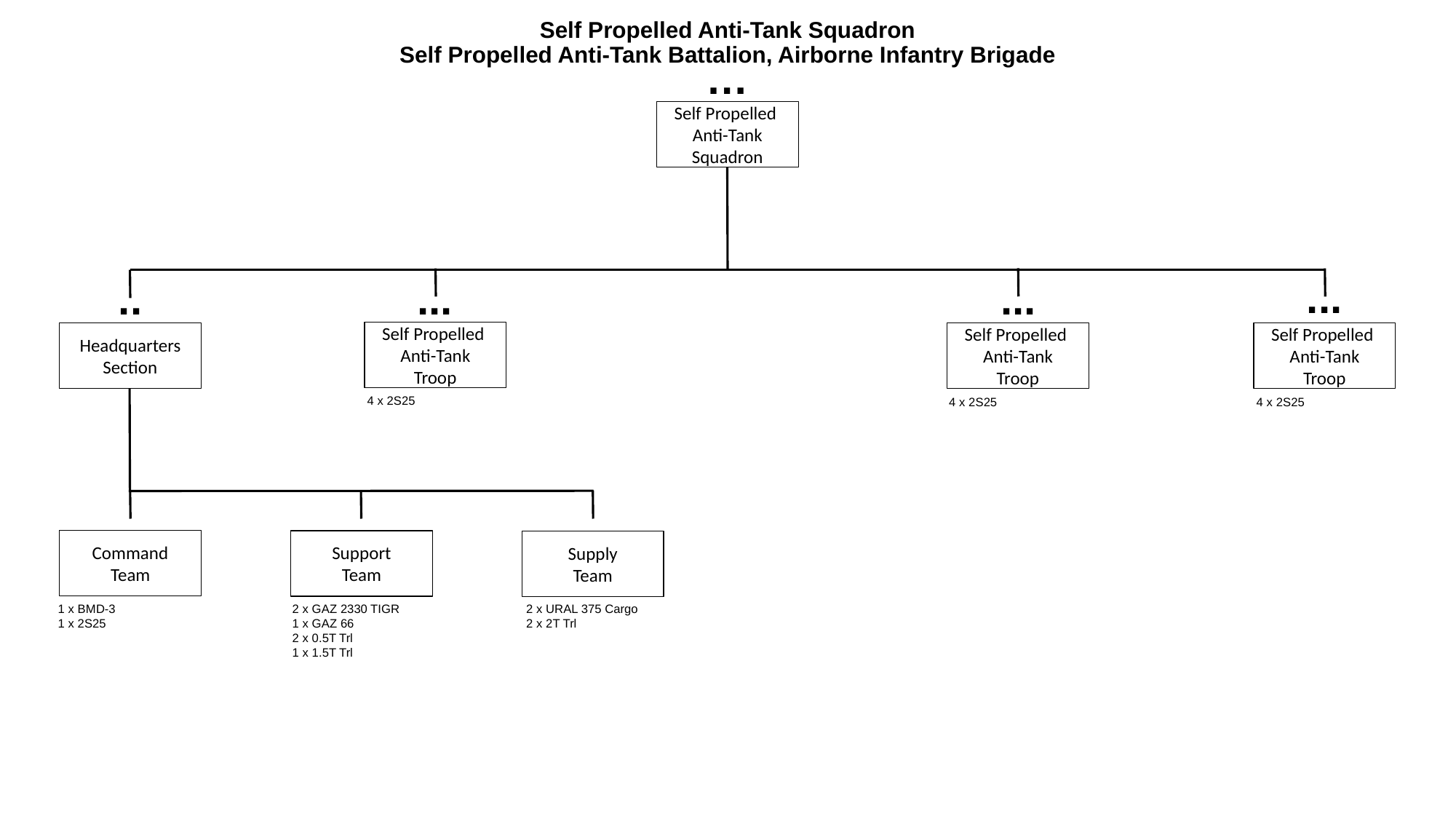

# Self Propelled Anti-Tank Squadron Self Propelled Anti-Tank Battalion, Airborne Infantry Brigade
…
Self Propelled
Anti-Tank
Squadron
...
..
...
...
Self Propelled
Anti-Tank
Troop
Headquarters
Section
Self Propelled
Anti-Tank
Troop
Self Propelled
Anti-Tank
Troop
4 x 2S25
4 x 2S25
4 x 2S25
Command
Team
Support
Team
Supply
Team
1 x BMD-3
1 x 2S25
2 x GAZ 2330 TIGR
1 x GAZ 66
2 x 0.5T Trl
1 x 1.5T Trl
2 x URAL 375 Cargo
2 x 2T Trl